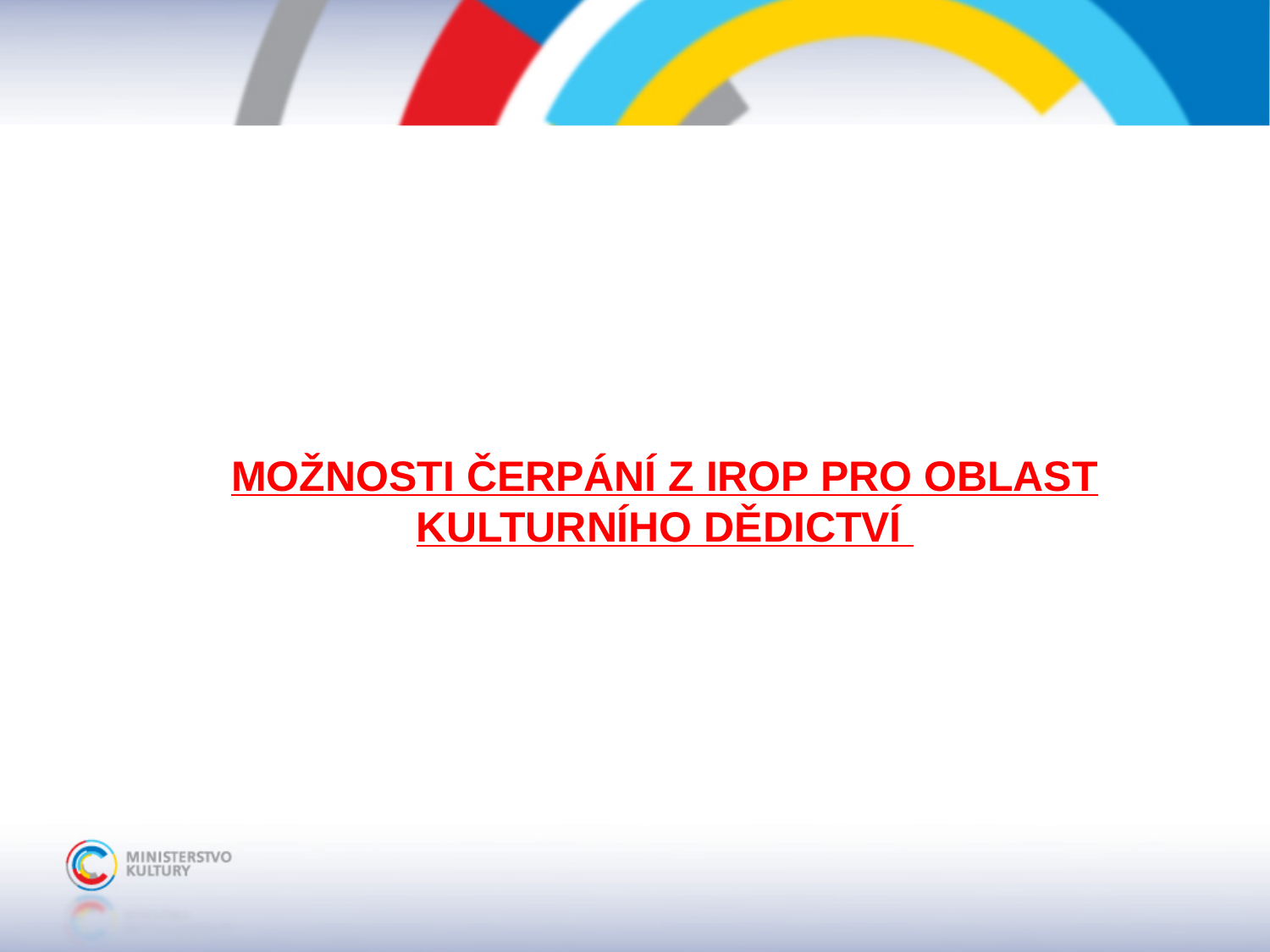

MOŽNOSTI ČERPÁNÍ Z IROP PRO OBLAST KULTURNÍHO DĚDICTVÍ